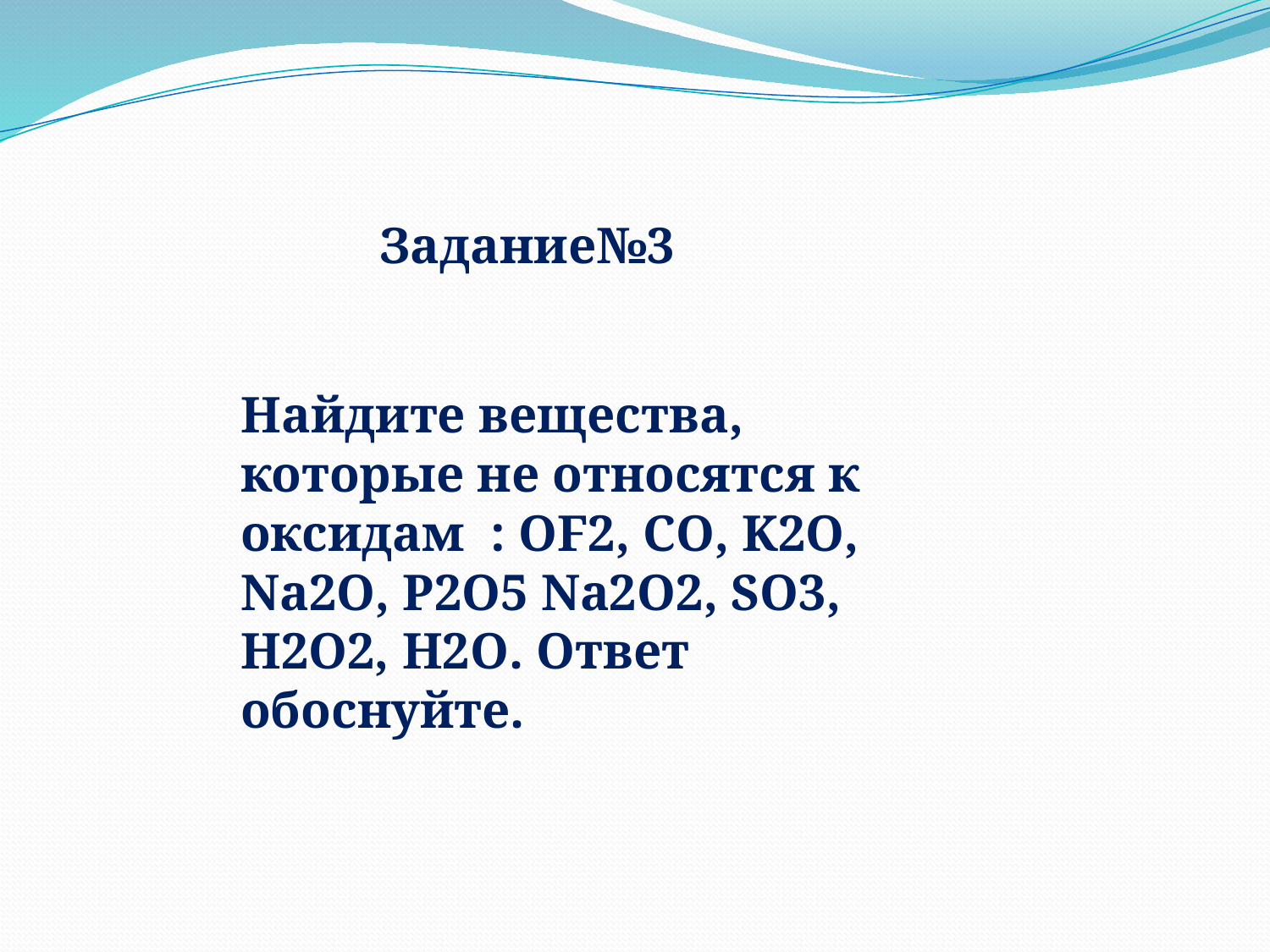

Задание№3
Найдите вещества, которые не относятся к оксидам  : OF2, CO, K2O, Na2O, P2O5 Na2O2, SO3, H2O2, H2O. Ответ обоснуйте.